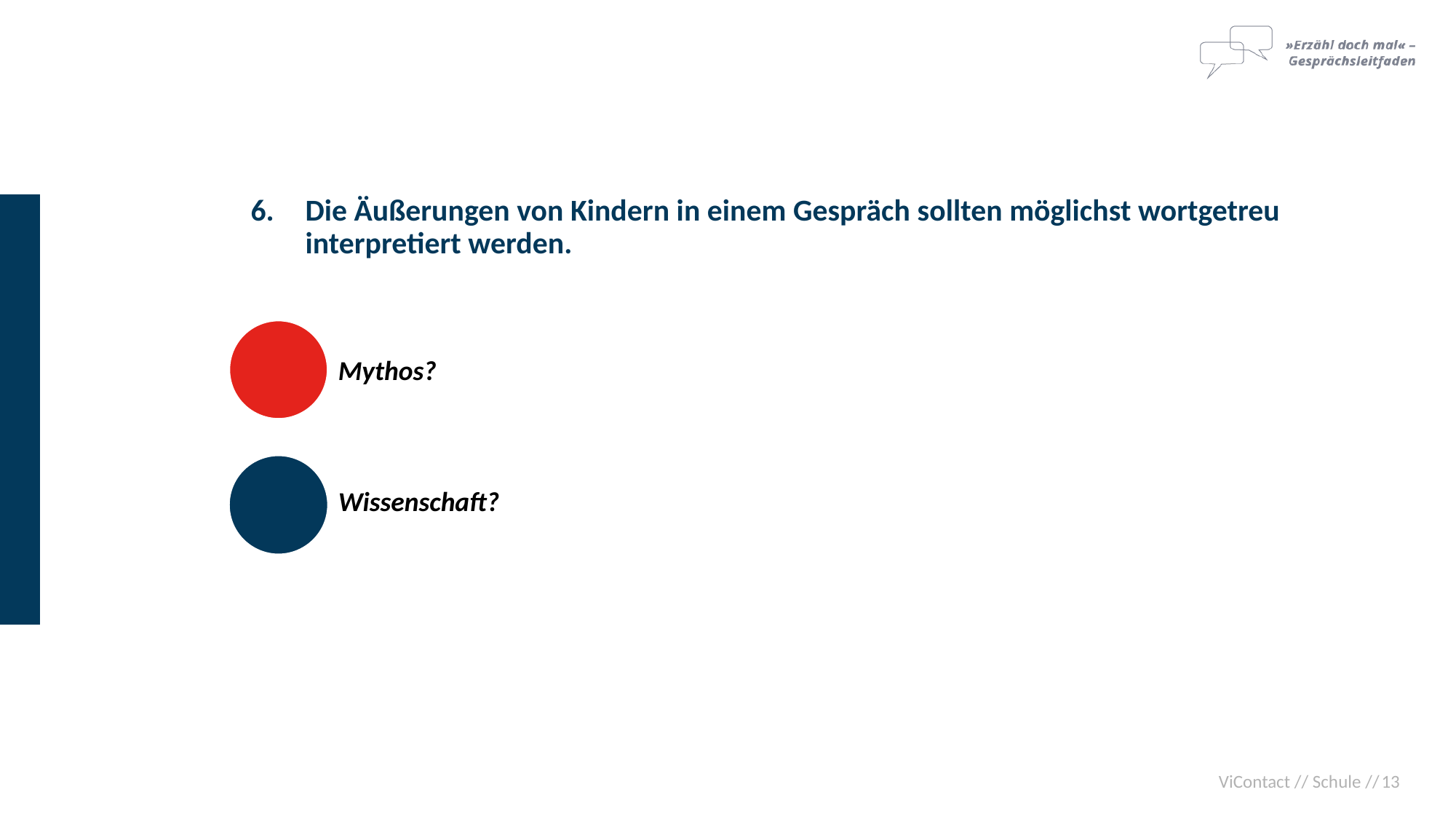

Die Äußerungen von Kindern in einem Gespräch sollten möglichst wortgetreu interpretiert werden.

	Mythos?

	Wissenschaft?

ViContact // Schule //
13